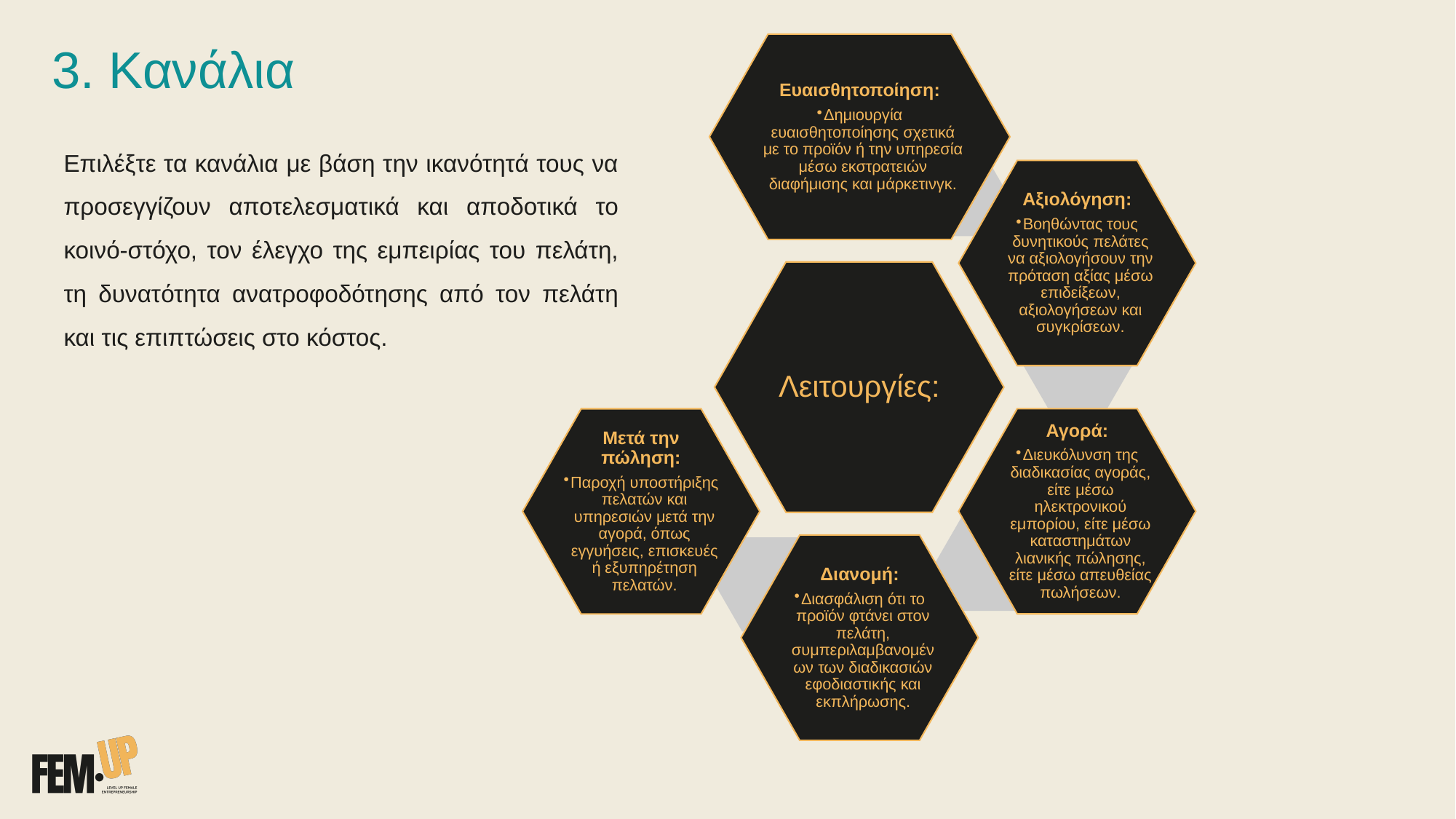

Λειτουργίες:
Ευαισθητοποίηση:
Δημιουργία ευαισθητοποίησης σχετικά με το προϊόν ή την υπηρεσία μέσω εκστρατειών διαφήμισης και μάρκετινγκ.
Αξιολόγηση:
Βοηθώντας τους δυνητικούς πελάτες να αξιολογήσουν την πρόταση αξίας μέσω επιδείξεων, αξιολογήσεων και συγκρίσεων.
Αγορά:
Διευκόλυνση της διαδικασίας αγοράς, είτε μέσω ηλεκτρονικού εμπορίου, είτε μέσω καταστημάτων λιανικής πώλησης, είτε μέσω απευθείας πωλήσεων.
Διανομή:
Διασφάλιση ότι το προϊόν φτάνει στον πελάτη, συμπεριλαμβανομένων των διαδικασιών εφοδιαστικής και εκπλήρωσης.
Μετά την πώληση:
Παροχή υποστήριξης πελατών και υπηρεσιών μετά την αγορά, όπως εγγυήσεις, επισκευές ή εξυπηρέτηση πελατών.
# 3. Κανάλια
Επιλέξτε τα κανάλια με βάση την ικανότητά τους να προσεγγίζουν αποτελεσματικά και αποδοτικά το κοινό-στόχο, τον έλεγχο της εμπειρίας του πελάτη, τη δυνατότητα ανατροφοδότησης από τον πελάτη και τις επιπτώσεις στο κόστος.